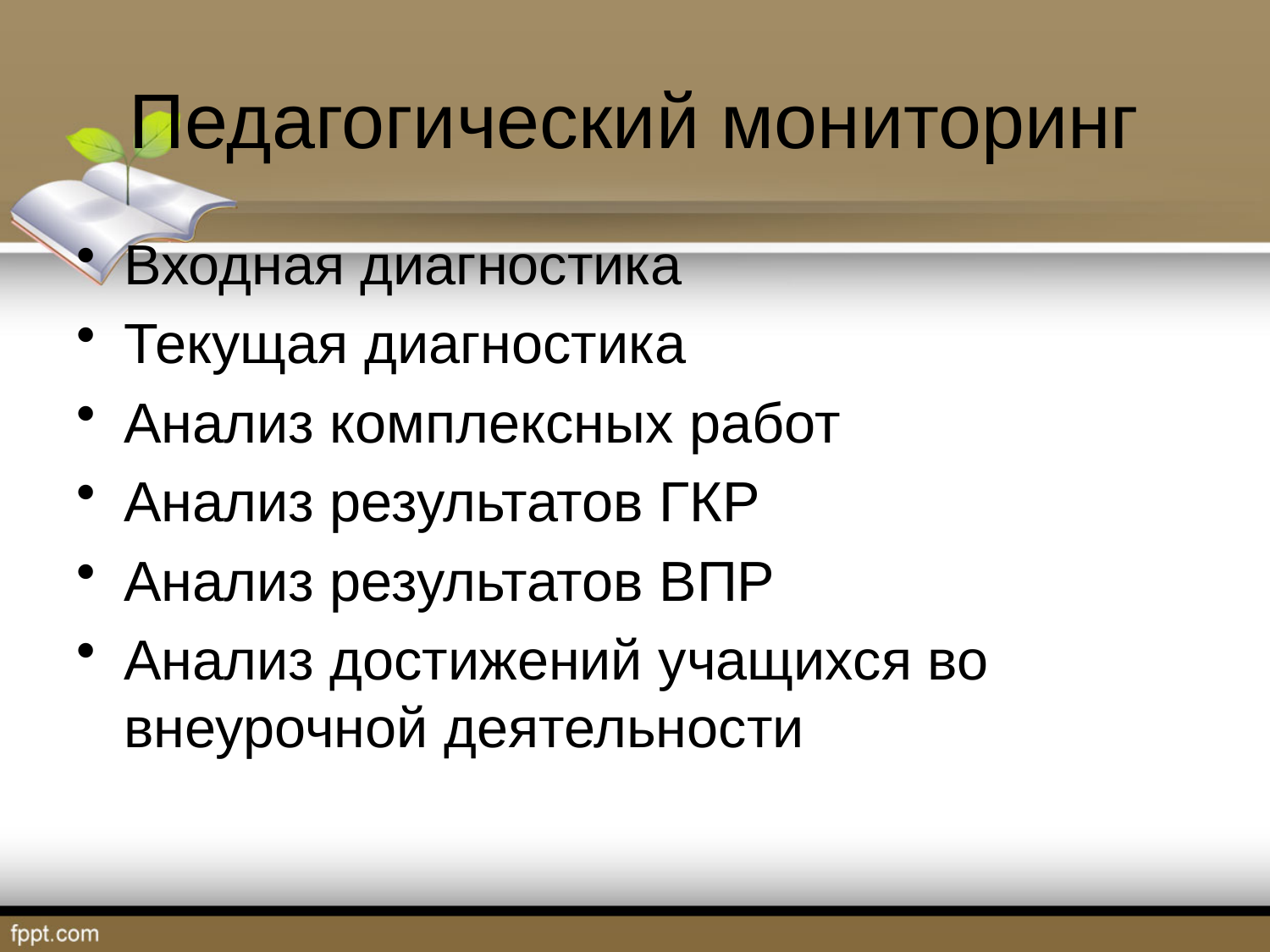

# Педагогический мониторинг
Входная диагностика
Текущая диагностика
Анализ комплексных работ
Анализ результатов ГКР
Анализ результатов ВПР
Анализ достижений учащихся во внеурочной деятельности